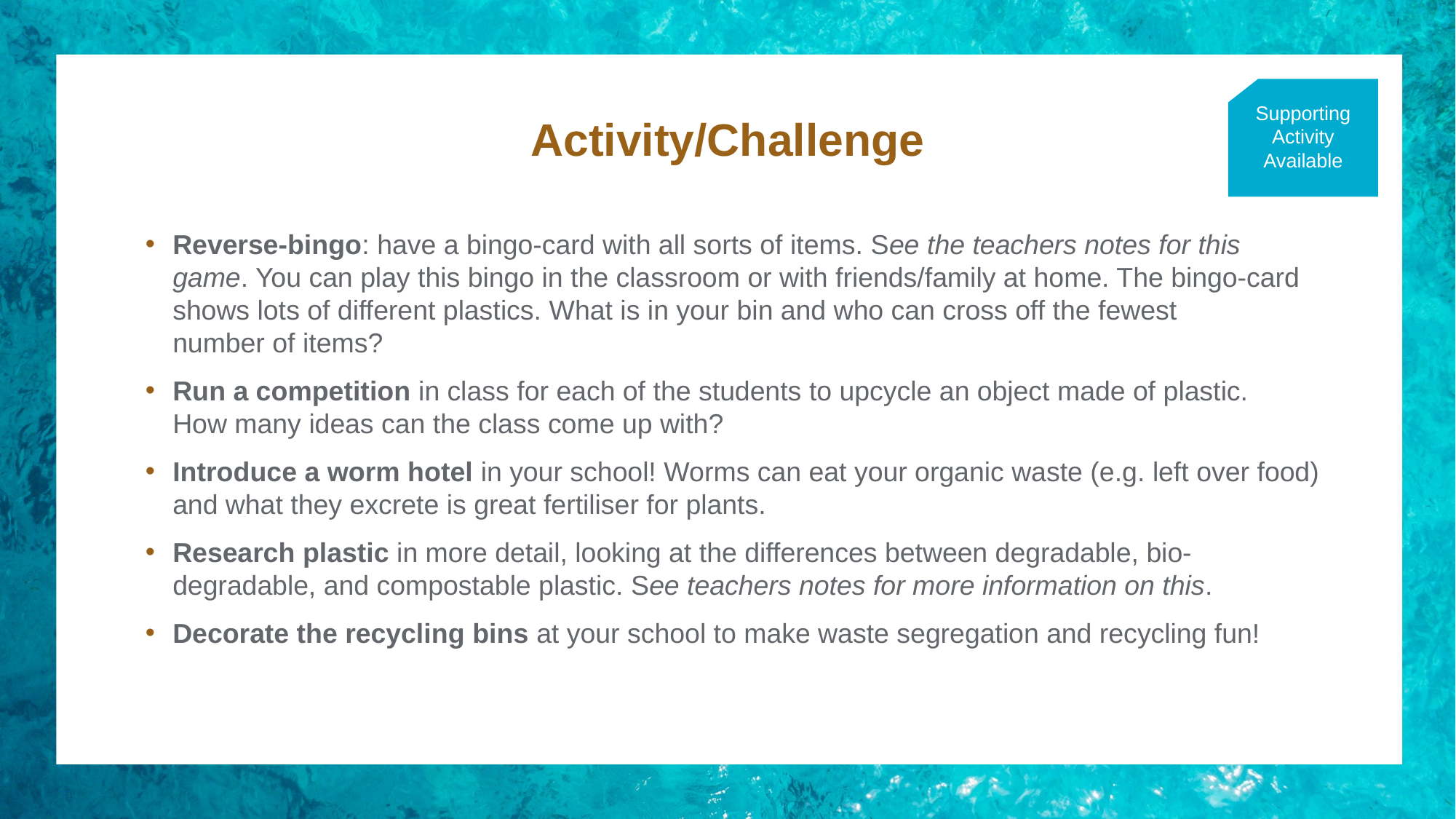

Supporting
Activity
Available
Activity/Challenge
Reverse-bingo: have a bingo-card with all sorts of items. See the teachers notes for this game. You can play this bingo in the classroom or with friends/family at home. The bingo-card
shows lots of different plastics. What is in your bin and who can cross off the fewest
number of items?
Run a competition in class for each of the students to upcycle an object made of plastic.
How many ideas can the class come up with?
Introduce a worm hotel in your school! Worms can eat your organic waste (e.g. left over food) and what they excrete is great fertiliser for plants.
Research plastic in more detail, looking at the differences between degradable, bio-degradable, and compostable plastic. See teachers notes for more information on this.
Decorate the recycling bins at your school to make waste segregation and recycling fun!